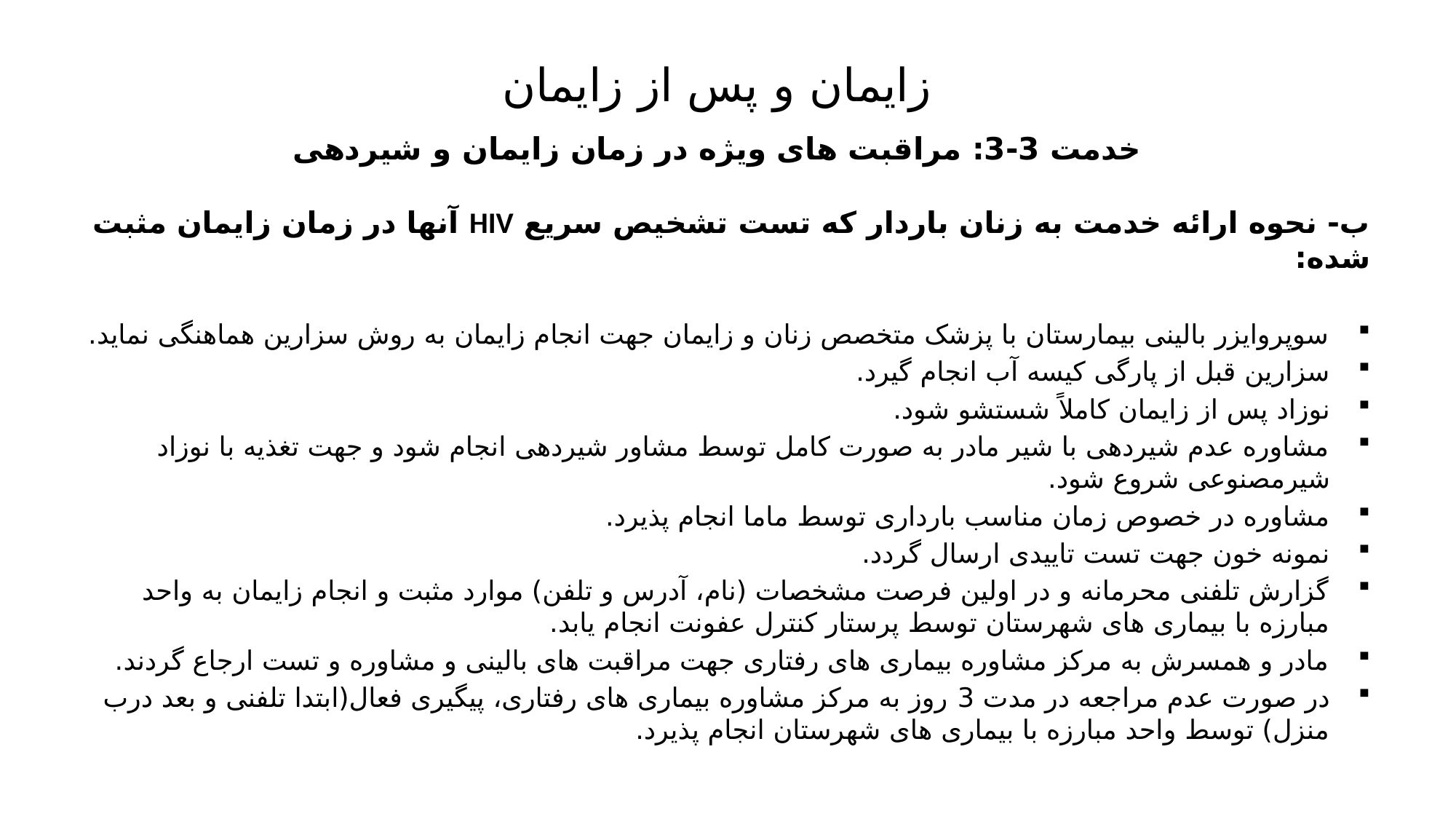

# زایمان و پس از زایمان خدمت 3-3: مراقبت های ویژه در زمان زایمان و شیردهی
ب- نحوه ارائه خدمت به زنان باردار که تست تشخیص سریع HIV آنها در زمان زایمان مثبت شده:

سوپروایزر بالینی بیمارستان با پزشک متخصص زنان و زایمان جهت انجام زایمان به روش سزارین هماهنگی نماید.
سزارین قبل از پارگی کیسه آب انجام گیرد.
نوزاد پس از زایمان کاملاً شستشو شود.
مشاوره عدم شیردهی با شیر مادر به صورت کامل توسط مشاور شیردهی انجام شود و جهت تغذیه با نوزاد شیرمصنوعی شروع شود.
مشاوره در خصوص زمان مناسب بارداری توسط ماما انجام پذیرد.
نمونه خون جهت تست تاییدی ارسال گردد.
گزارش تلفنی محرمانه و در اولین فرصت مشخصات (نام، آدرس و تلفن) موارد مثبت و انجام زایمان به واحد مبارزه با بیماری های شهرستان توسط پرستار کنترل عفونت انجام یابد.
مادر و همسرش به مرکز مشاوره بیماری های رفتاری جهت مراقبت های بالینی و مشاوره و تست ارجاع گردند.
در صورت عدم مراجعه در مدت 3 روز به مرکز مشاوره بیماری های رفتاری، پیگیری فعال(ابتدا تلفنی و بعد درب منزل) توسط واحد مبارزه با بیماری های شهرستان انجام پذیرد.